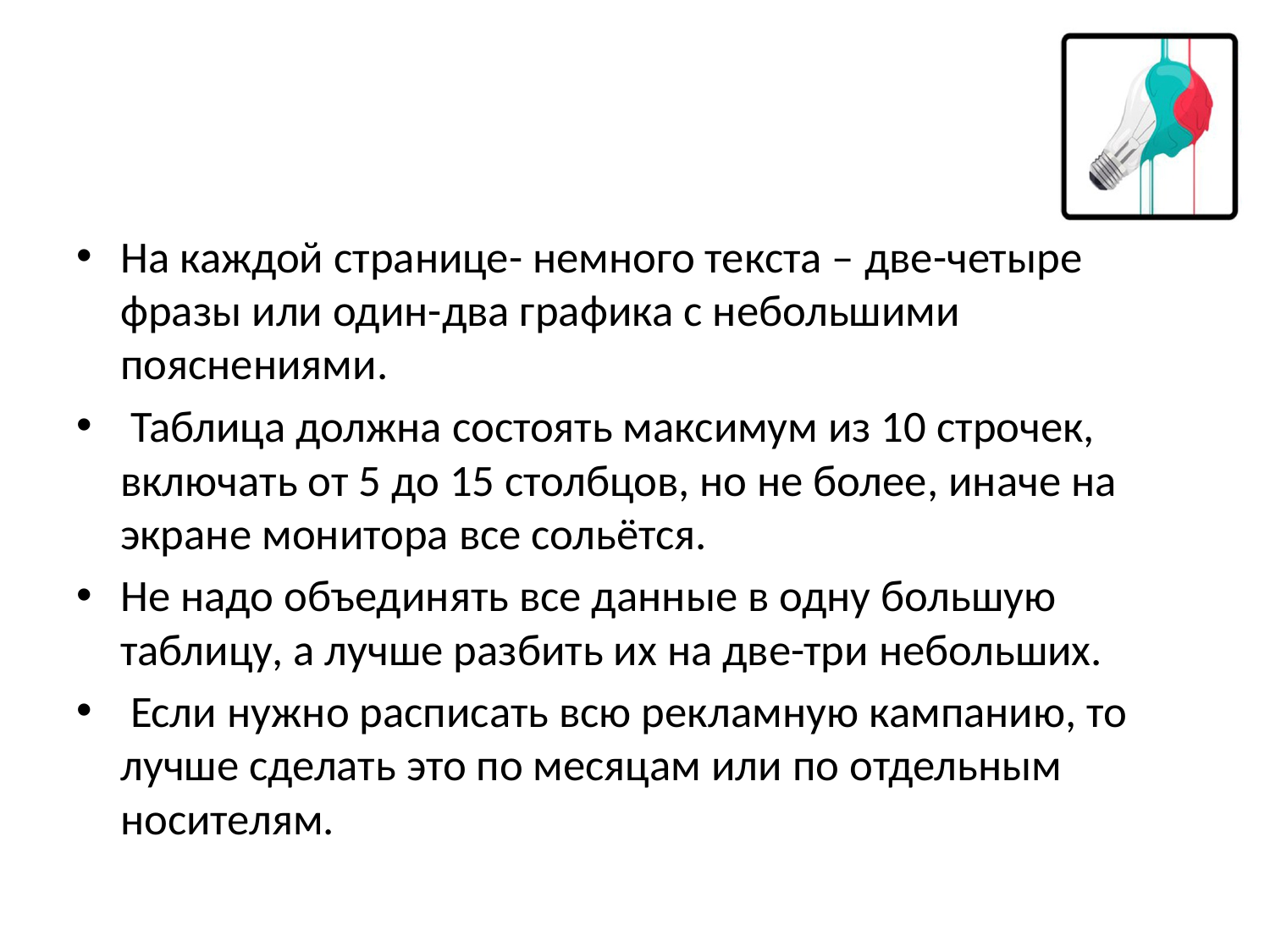

На каждой странице- немного текста – две-четыре фразы или один-два графика с небольшими пояснениями.
 Таблица должна состоять максимум из 10 строчек, включать от 5 до 15 столбцов, но не более, иначе на экране монитора все сольётся.
Не надо объединять все данные в одну большую таблицу, а лучше разбить их на две-три небольших.
 Если нужно расписать всю рекламную кампанию, то лучше сделать это по месяцам или по отдельным носителям.